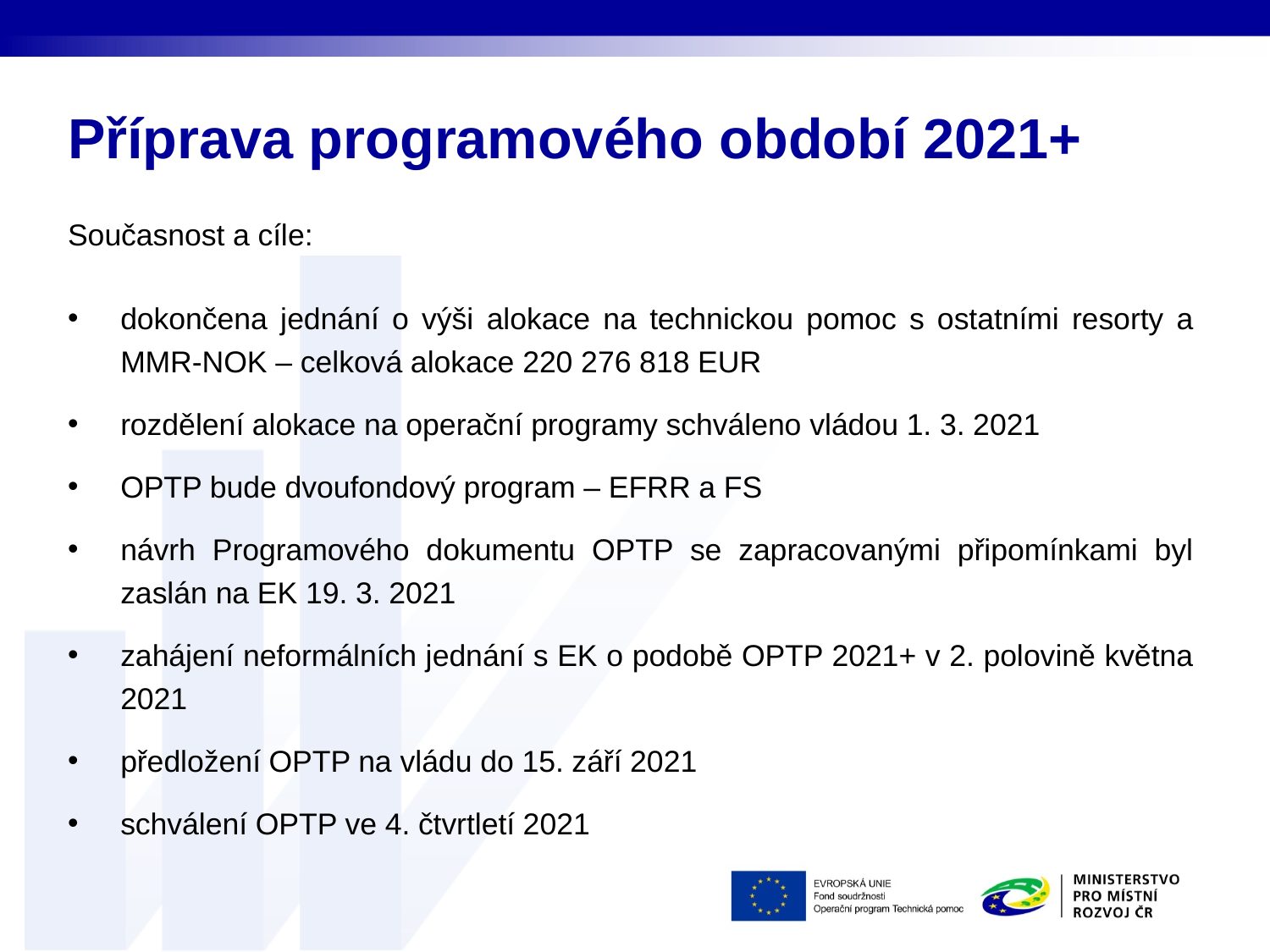

# Příprava programového období 2021+
Současnost a cíle:

dokončena jednání o výši alokace na technickou pomoc s ostatními resorty a MMR-NOK – celková alokace 220 276 818 EUR
rozdělení alokace na operační programy schváleno vládou 1. 3. 2021
OPTP bude dvoufondový program – EFRR a FS
návrh Programového dokumentu OPTP se zapracovanými připomínkami byl zaslán na EK 19. 3. 2021
zahájení neformálních jednání s EK o podobě OPTP 2021+ v 2. polovině května 2021
předložení OPTP na vládu do 15. září 2021
schválení OPTP ve 4. čtvrtletí 2021